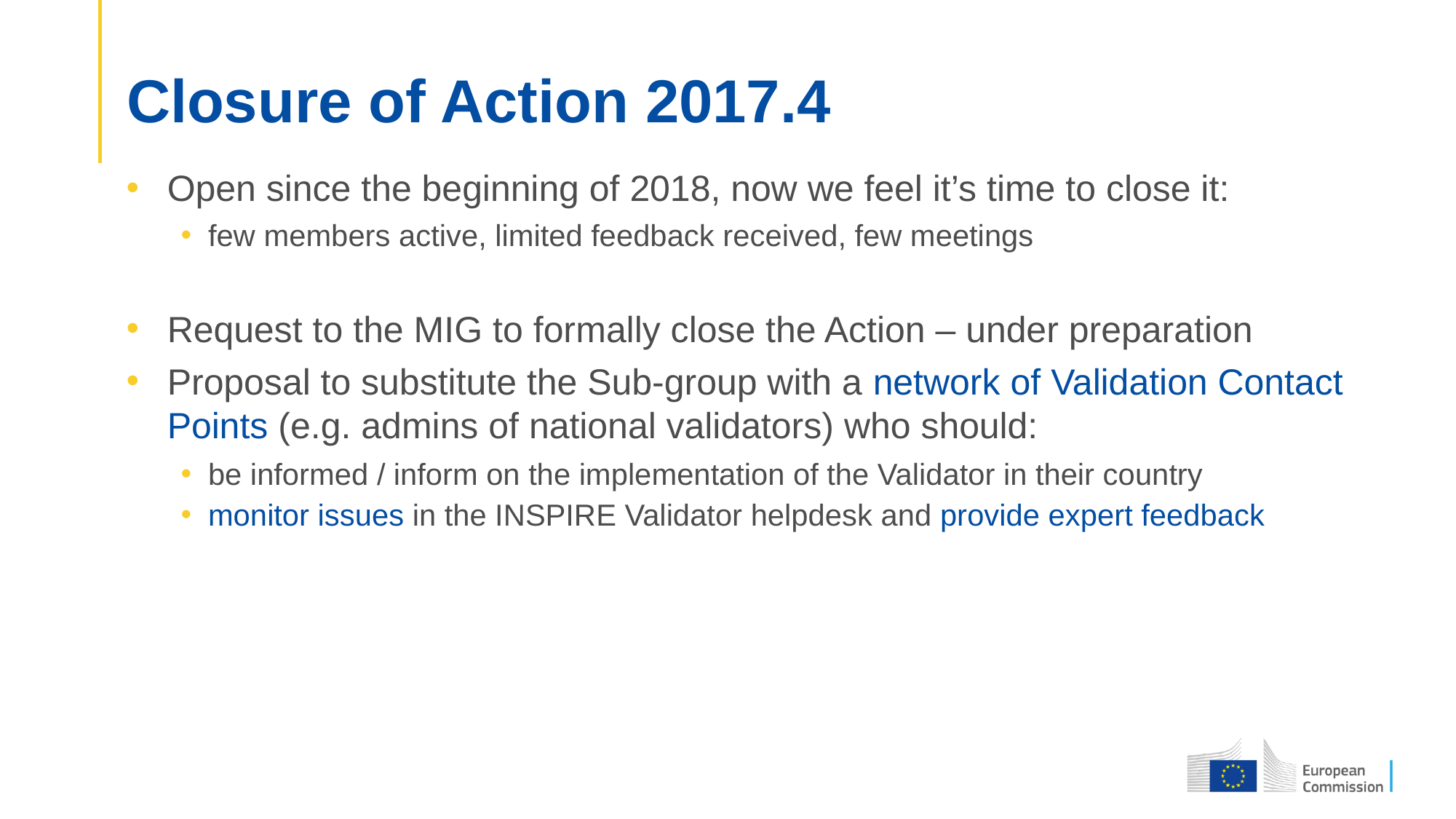

# Closure of Action 2017.4
Open since the beginning of 2018, now we feel it’s time to close it:
few members active, limited feedback received, few meetings

Request to the MIG to formally close the Action – under preparation
Proposal to substitute the Sub-group with a network of Validation Contact Points (e.g. admins of national validators) who should:
be informed / inform on the implementation of the Validator in their country
monitor issues in the INSPIRE Validator helpdesk and provide expert feedback